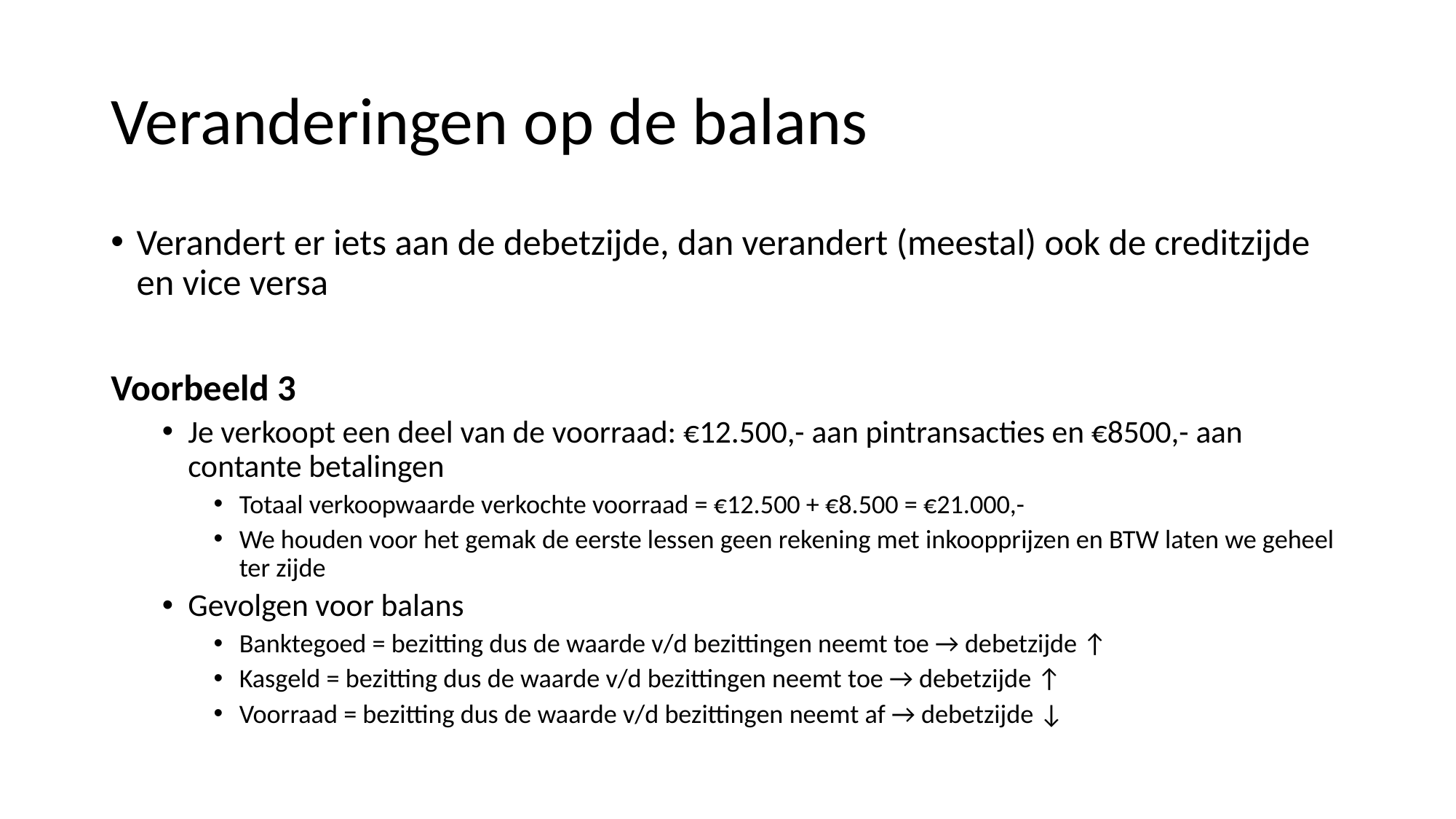

# Veranderingen op de balans
Verandert er iets aan de debetzijde, dan verandert (meestal) ook de creditzijde en vice versa

Voorbeeld 3
Je verkoopt een deel van de voorraad: €12.500,- aan pintransacties en €8500,- aan contante betalingen
Totaal verkoopwaarde verkochte voorraad = €12.500 + €8.500 = €21.000,-
We houden voor het gemak de eerste lessen geen rekening met inkoopprijzen en BTW laten we geheel ter zijde
Gevolgen voor balans
Banktegoed = bezitting dus de waarde v/d bezittingen neemt toe → debetzijde ↑
Kasgeld = bezitting dus de waarde v/d bezittingen neemt toe → debetzijde ↑
Voorraad = bezitting dus de waarde v/d bezittingen neemt af → debetzijde ↓